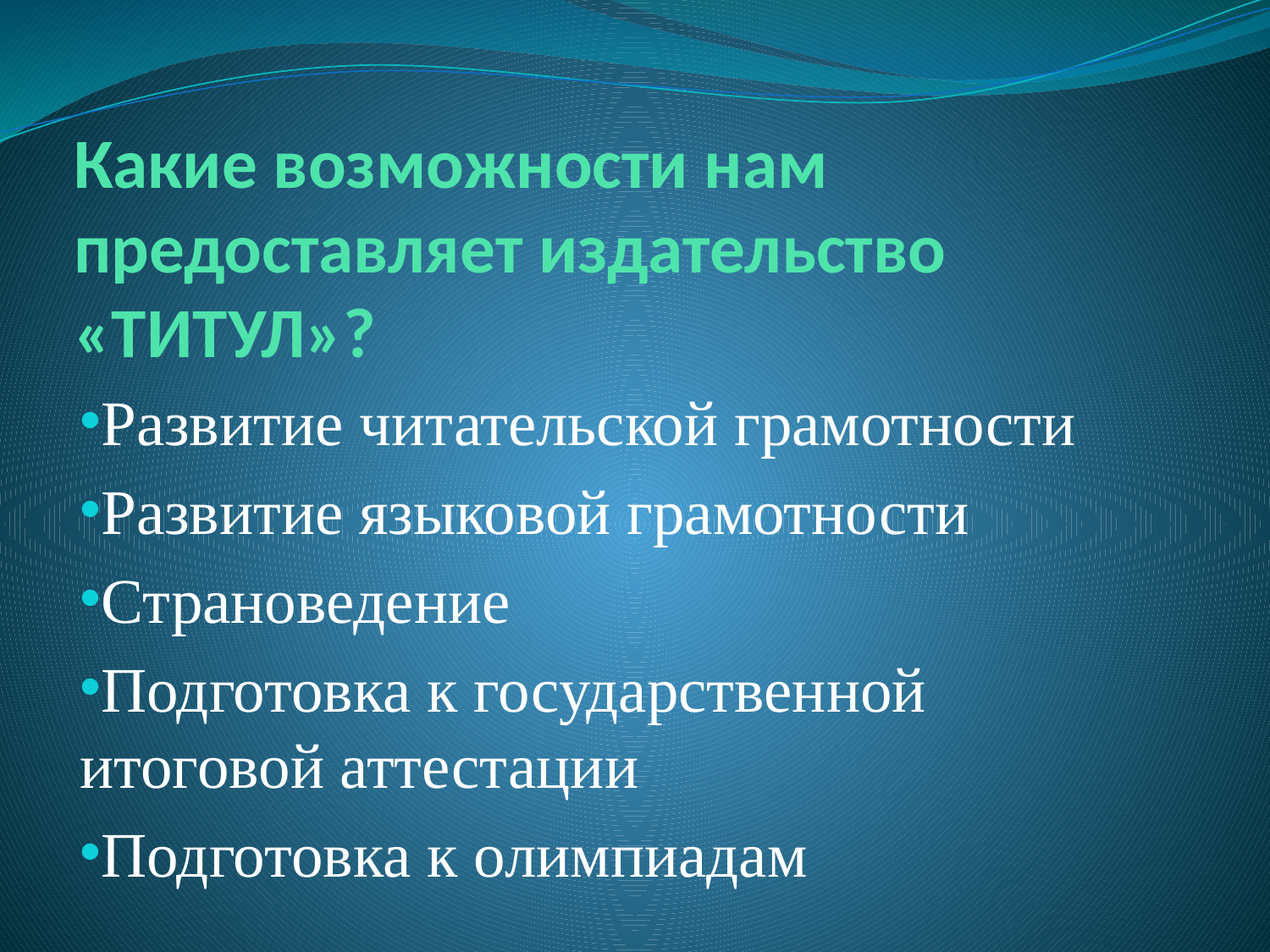

# Какие возможности нам предоставляет издательство «ТИТУЛ»?
Развитие читательской грамотности
Развитие языковой грамотности
Страноведение
Подготовка к государственной итоговой аттестации
Подготовка к олимпиадам